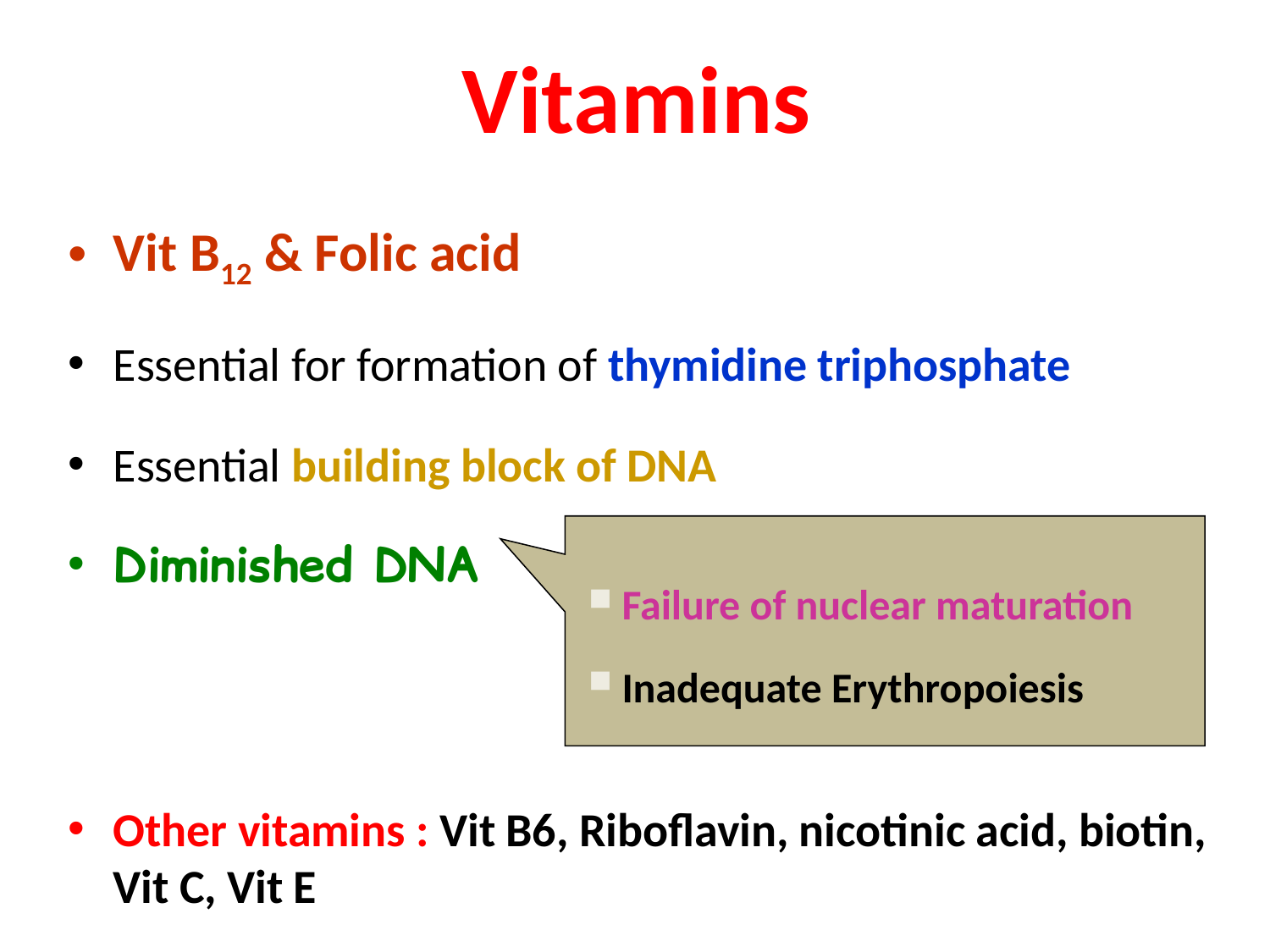

# Vitamins
Vit B12 & Folic acid
Essential for formation of thymidine triphosphate
Essential building block of DNA
Diminished DNA

Other vitamins : Vit B6, Riboflavin, nicotinic acid, biotin, Vit C, Vit E

 Failure of nuclear maturation

 Inadequate Erythropoiesis